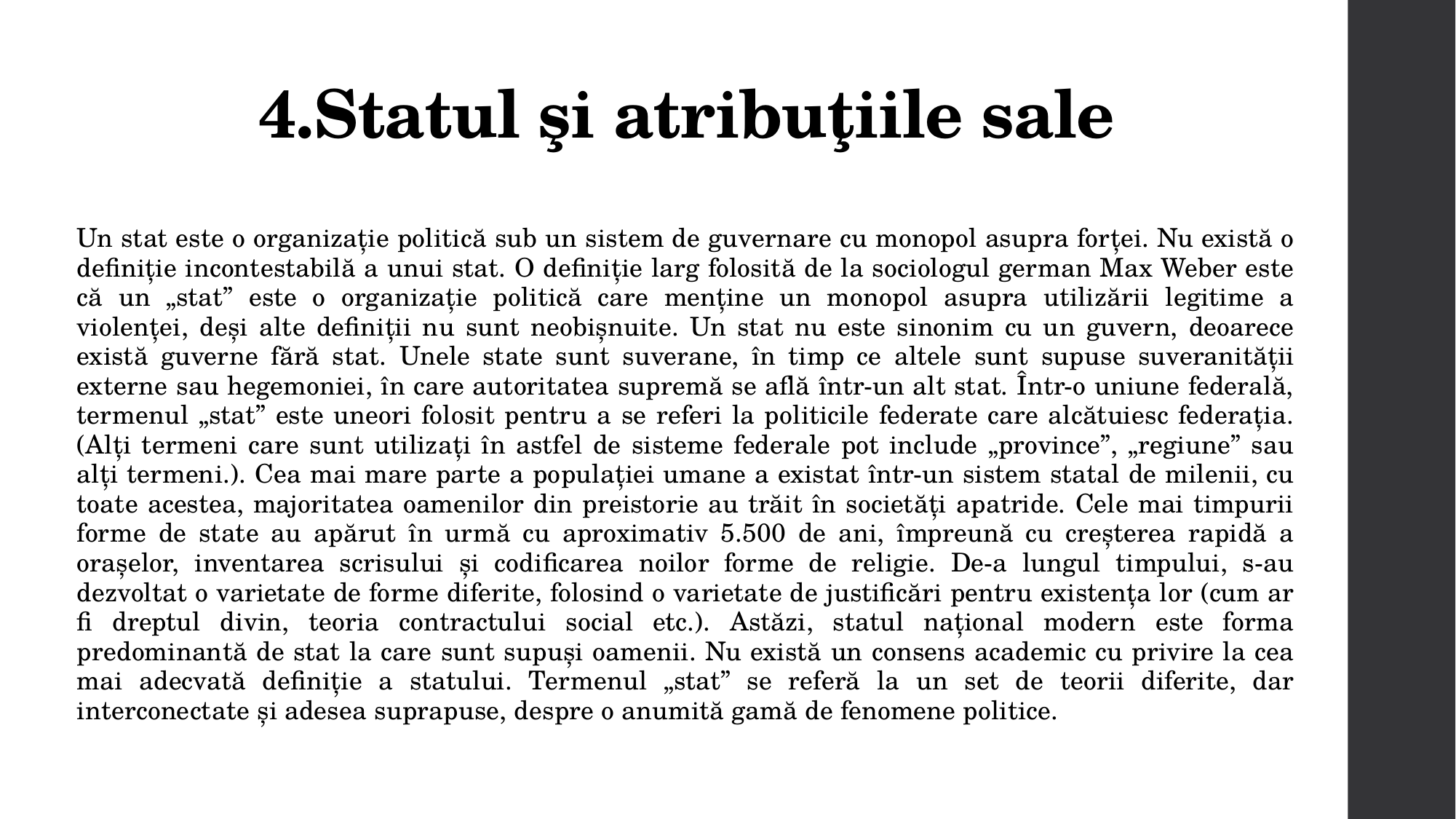

# 4.Statul şi atribuţiile sale
Un stat este o organizație politică sub un sistem de guvernare cu monopol asupra forței. Nu există o definiție incontestabilă a unui stat. O definiție larg folosită de la sociologul german Max Weber este că un „stat” este o organizație politică care menține un monopol asupra utilizării legitime a violenței, deși alte definiții nu sunt neobișnuite. Un stat nu este sinonim cu un guvern, deoarece există guverne fără stat. Unele state sunt suverane, în timp ce altele sunt supuse suveranității externe sau hegemoniei, în care autoritatea supremă se află într-un alt stat. Într-o uniune federală, termenul „stat” este uneori folosit pentru a se referi la politicile federate care alcătuiesc federația. (Alți termeni care sunt utilizați în astfel de sisteme federale pot include „province”, „regiune” sau alți termeni.). Cea mai mare parte a populației umane a existat într-un sistem statal de milenii, cu toate acestea, majoritatea oamenilor din preistorie au trăit în societăți apatride. Cele mai timpurii forme de state au apărut în urmă cu aproximativ 5.500 de ani, împreună cu creșterea rapidă a orașelor, inventarea scrisului și codificarea noilor forme de religie. De-a lungul timpului, s-au dezvoltat o varietate de forme diferite, folosind o varietate de justificări pentru existența lor (cum ar fi dreptul divin, teoria contractului social etc.). Astăzi, statul național modern este forma predominantă de stat la care sunt supuși oamenii. Nu există un consens academic cu privire la cea mai adecvată definiție a statului. Termenul „stat” se referă la un set de teorii diferite, dar interconectate și adesea suprapuse, despre o anumită gamă de fenomene politice.